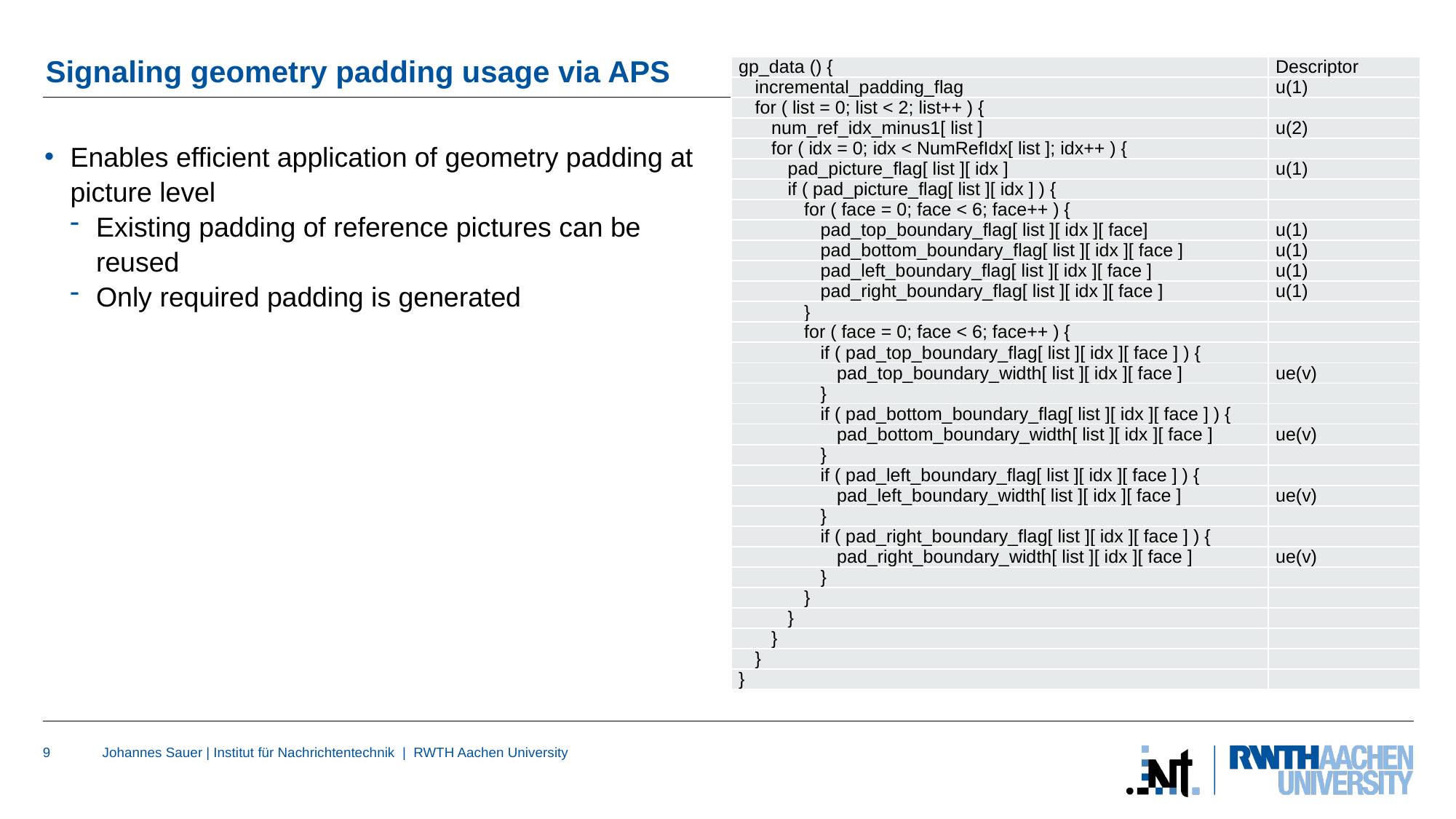

# Signaling geometry padding usage via APS
| gp\_data () { | Descriptor |
| --- | --- |
| incremental\_padding\_flag | u(1) |
| for ( list = 0; list < 2; list++ ) { |  |
| num\_ref\_idx\_minus1[ list ] | u(2) |
| for ( idx = 0; idx < NumRefIdx[ list ]; idx++ ) { |  |
| pad\_picture\_flag[ list ][ idx ] | u(1) |
| if ( pad\_picture\_flag[ list ][ idx ] ) { |  |
| for ( face = 0; face < 6; face++ ) { |  |
| pad\_top\_boundary\_flag[ list ][ idx ][ face] | u(1) |
| pad\_bottom\_boundary\_flag[ list ][ idx ][ face ] | u(1) |
| pad\_left\_boundary\_flag[ list ][ idx ][ face ] | u(1) |
| pad\_right\_boundary\_flag[ list ][ idx ][ face ] | u(1) |
| } |  |
| for ( face = 0; face < 6; face++ ) { |  |
| if ( pad\_top\_boundary\_flag[ list ][ idx ][ face ] ) { |  |
| pad\_top\_boundary\_width[ list ][ idx ][ face ] | ue(v) |
| } |  |
| if ( pad\_bottom\_boundary\_flag[ list ][ idx ][ face ] ) { |  |
| pad\_bottom\_boundary\_width[ list ][ idx ][ face ] | ue(v) |
| } |  |
| if ( pad\_left\_boundary\_flag[ list ][ idx ][ face ] ) { |  |
| pad\_left\_boundary\_width[ list ][ idx ][ face ] | ue(v) |
| } |  |
| if ( pad\_right\_boundary\_flag[ list ][ idx ][ face ] ) { |  |
| pad\_right\_boundary\_width[ list ][ idx ][ face ] | ue(v) |
| } |  |
| } |  |
| } |  |
| } |  |
| } |  |
| } |  |
Enables efficient application of geometry padding at picture level
Existing padding of reference pictures can be reused
Only required padding is generated